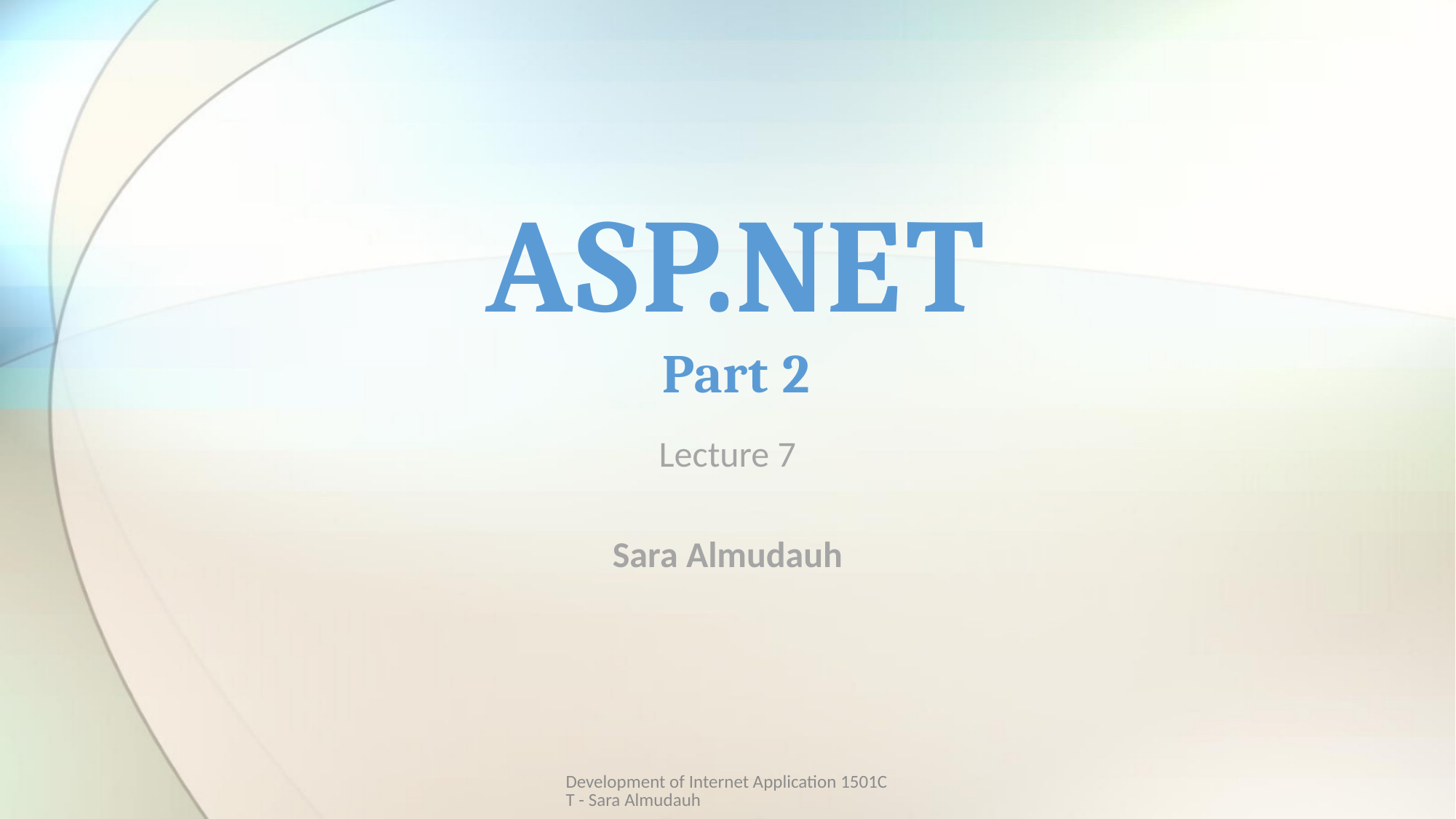

# ASP.NET Part 2
Lecture 7

Sara Almudauh
Development of Internet Application 1501CT - Sara Almudauh